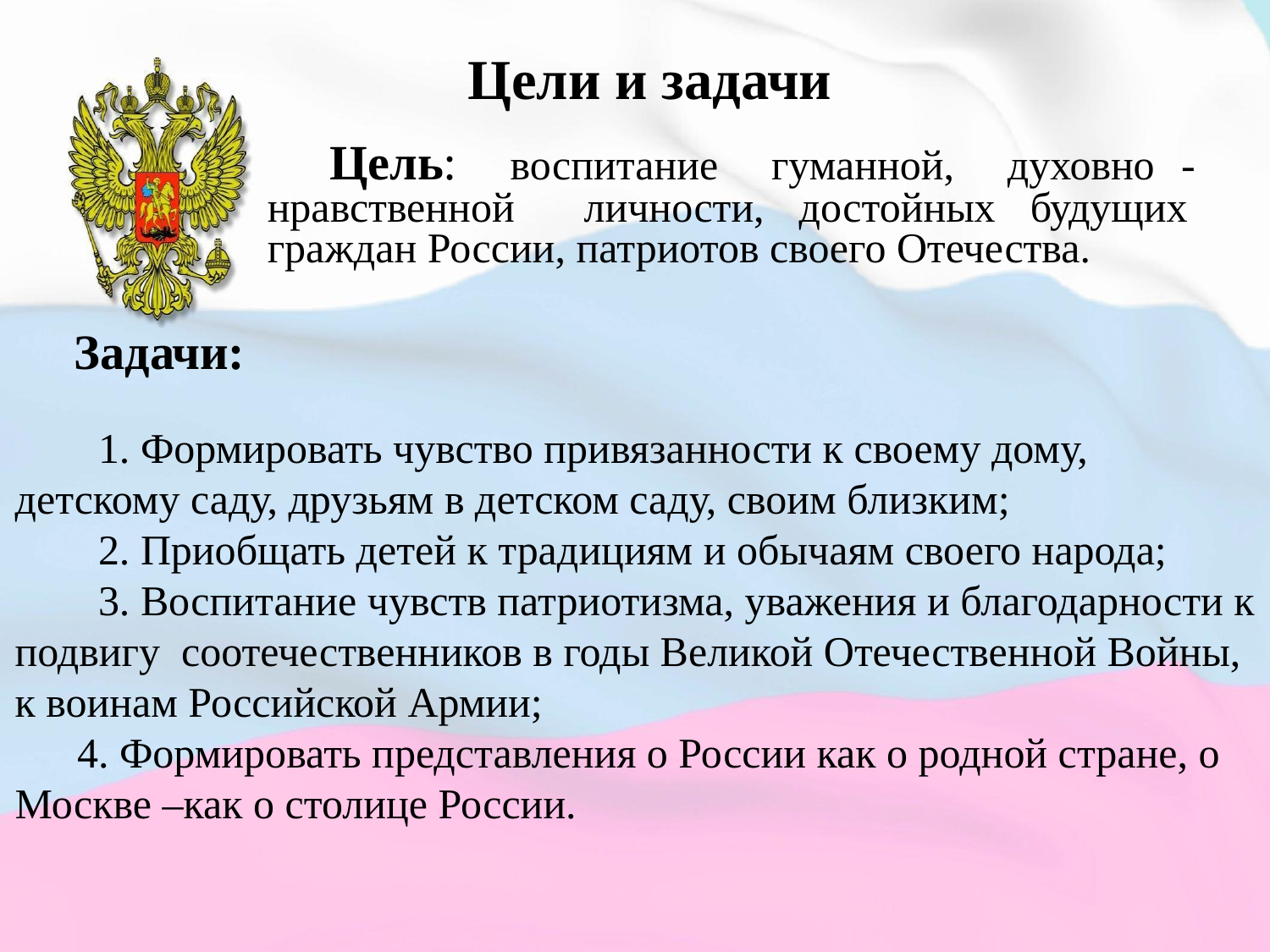

Цели и задачи
Цель:  воспитание  гуманной,  духовно -  нравственной  личности, достойных будущих  граждан России, патриотов своего Отечества.
     Задачи:

  1. Формировать чувство привязанности к своему дому, детскому саду, друзьям в детском саду, своим близким;
  2. Приобщать детей к традициям и обычаям своего народа;
  3. Воспитание чувств патриотизма, уважения и благодарности к подвигу  соотечественников в годы Великой Отечественной Войны, к воинам Российской Армии;
4. Формировать представления о России как о родной стране, о Москве –как о столице России.